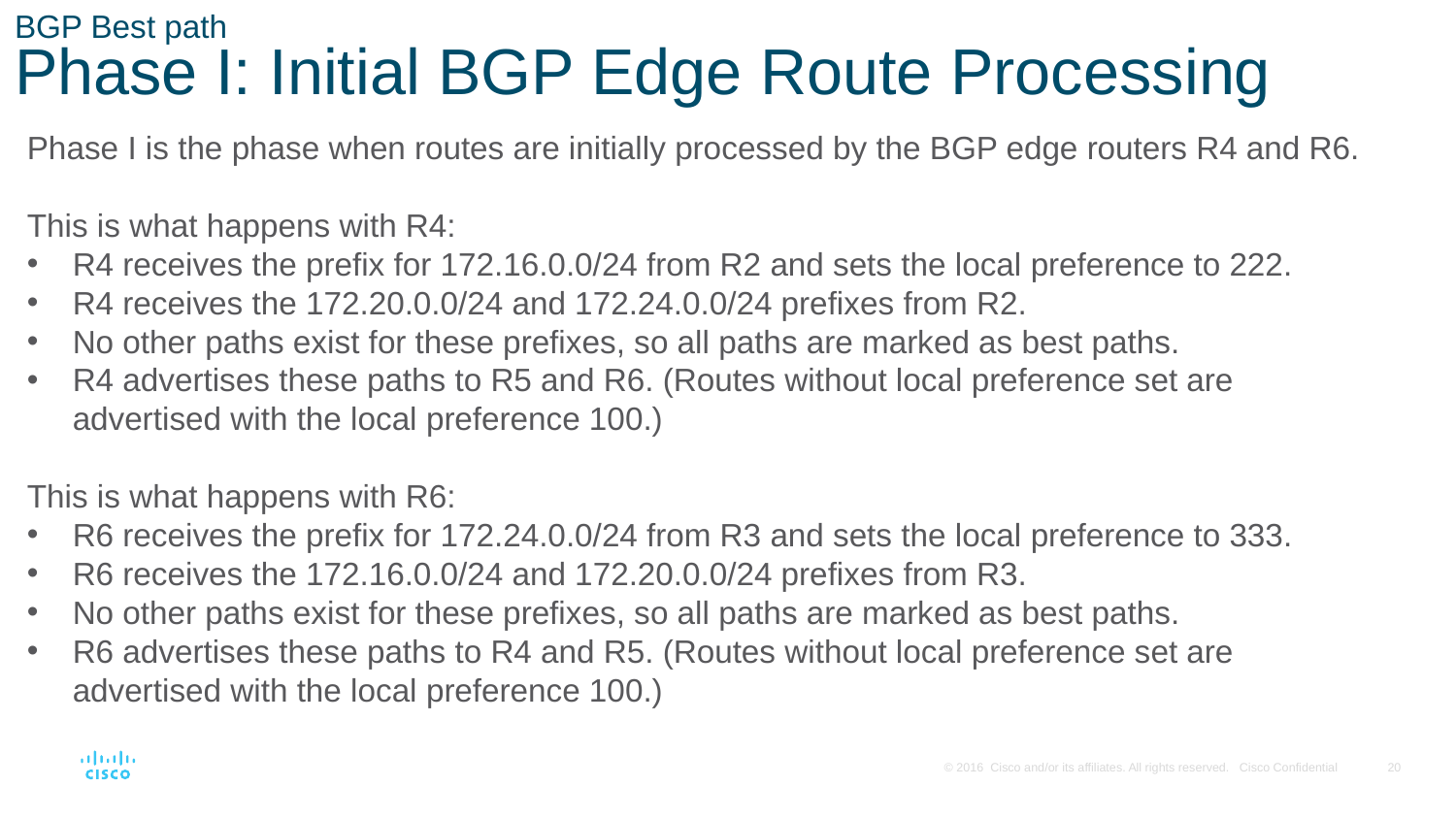

# BGP Best path Phase I: Initial BGP Edge Route Processing
Phase I is the phase when routes are initially processed by the BGP edge routers R4 and R6.

This is what happens with R4:
R4 receives the prefix for 172.16.0.0/24 from R2 and sets the local preference to 222.
R4 receives the 172.20.0.0/24 and 172.24.0.0/24 prefixes from R2.
No other paths exist for these prefixes, so all paths are marked as best paths.
R4 advertises these paths to R5 and R6. (Routes without local preference set are advertised with the local preference 100.)

This is what happens with R6:
R6 receives the prefix for 172.24.0.0/24 from R3 and sets the local preference to 333.
R6 receives the 172.16.0.0/24 and 172.20.0.0/24 prefixes from R3.
No other paths exist for these prefixes, so all paths are marked as best paths.
R6 advertises these paths to R4 and R5. (Routes without local preference set are advertised with the local preference 100.)